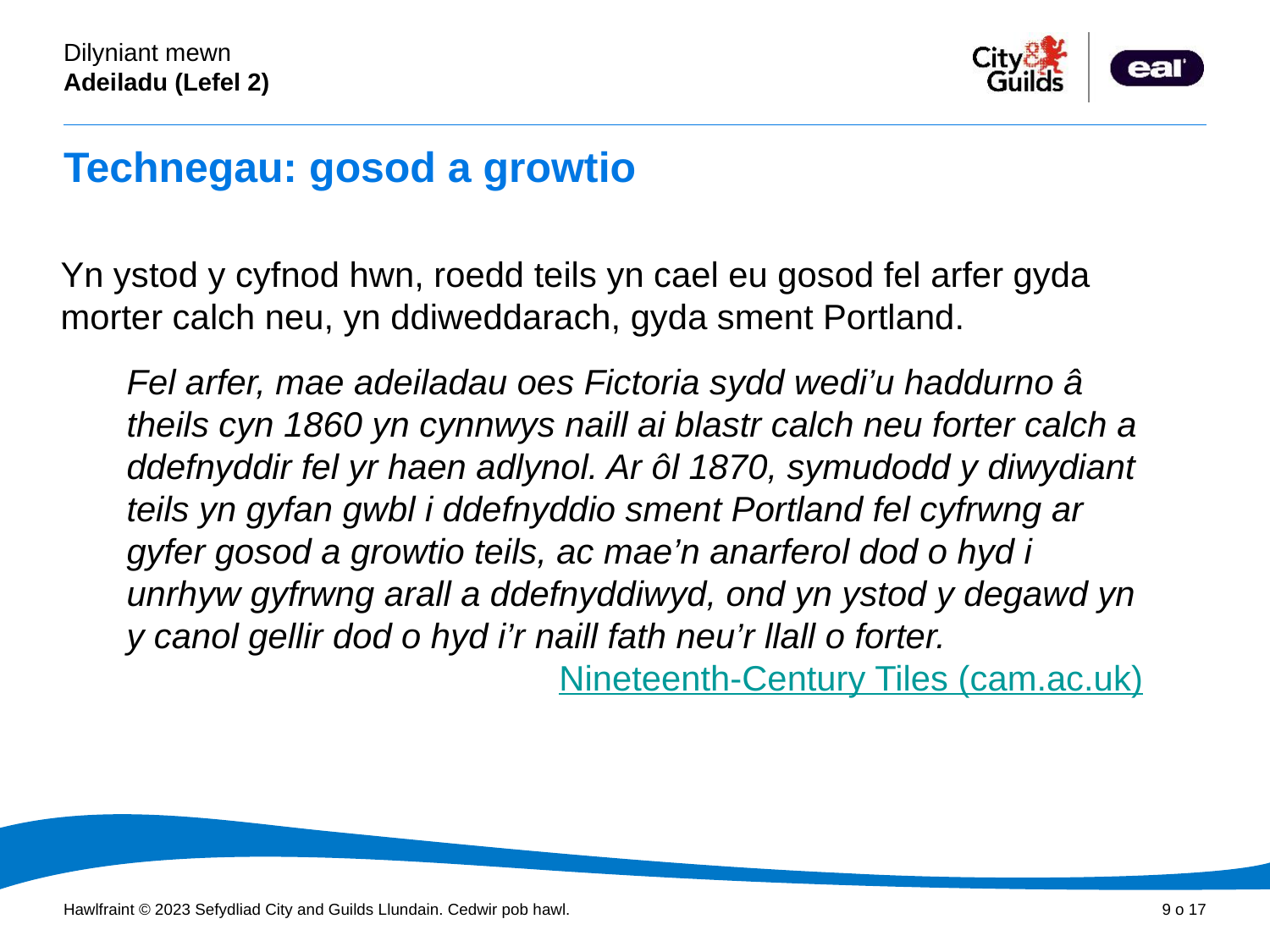

# Technegau: gosod a growtio
Yn ystod y cyfnod hwn, roedd teils yn cael eu gosod fel arfer gyda morter calch neu, yn ddiweddarach, gyda sment Portland.
Fel arfer, mae adeiladau oes Fictoria sydd wedi’u haddurno â theils cyn 1860 yn cynnwys naill ai blastr calch neu forter calch a ddefnyddir fel yr haen adlynol. Ar ôl 1870, symudodd y diwydiant teils yn gyfan gwbl i ddefnyddio sment Portland fel cyfrwng ar gyfer gosod a growtio teils, ac mae’n anarferol dod o hyd i unrhyw gyfrwng arall a ddefnyddiwyd, ond yn ystod y degawd yn y canol gellir dod o hyd i’r naill fath neu’r llall o forter.
Nineteenth-Century Tiles (cam.ac.uk)